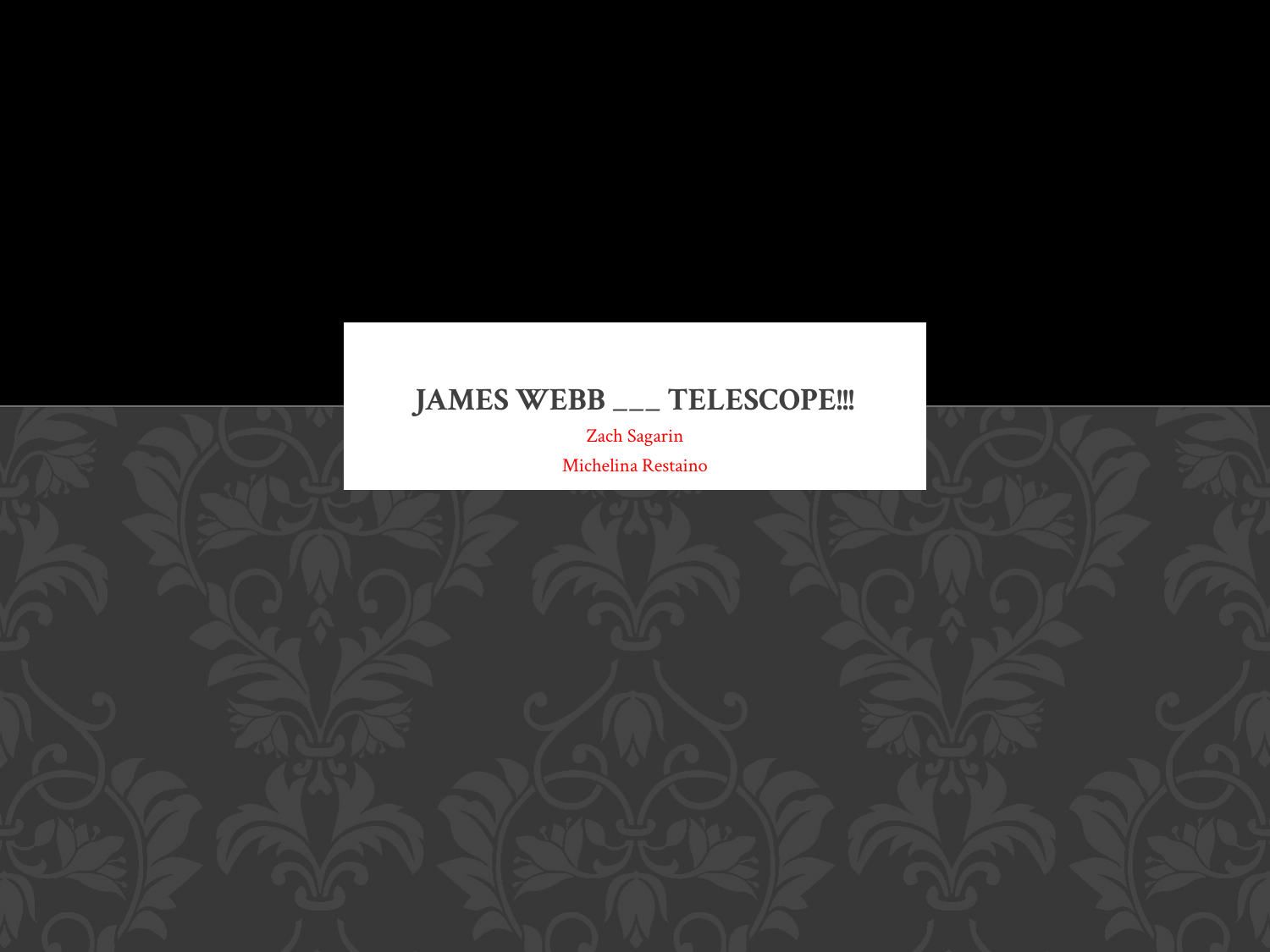

# James Webb ___ Telescope!!!
Zach Sagarin
Michelina Restaino